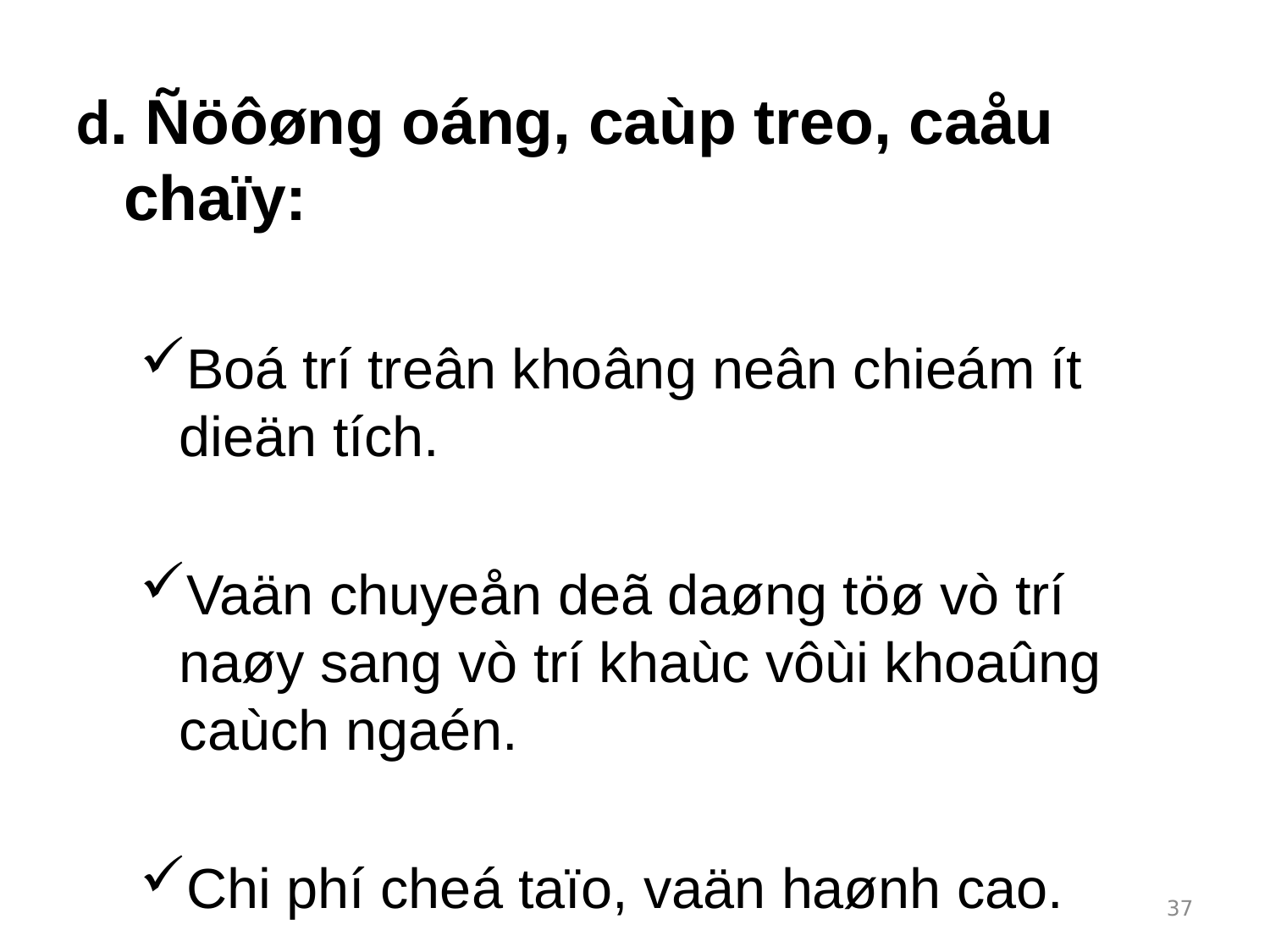

d. Ñöôøng oáng, caùp treo, caåu chaïy:

Boá trí treân khoâng neân chieám ít dieän tích.

Vaän chuyeån deã daøng töø vò trí naøy sang vò trí khaùc vôùi khoaûng caùch ngaén.

Chi phí cheá taïo, vaän haønh cao.
37